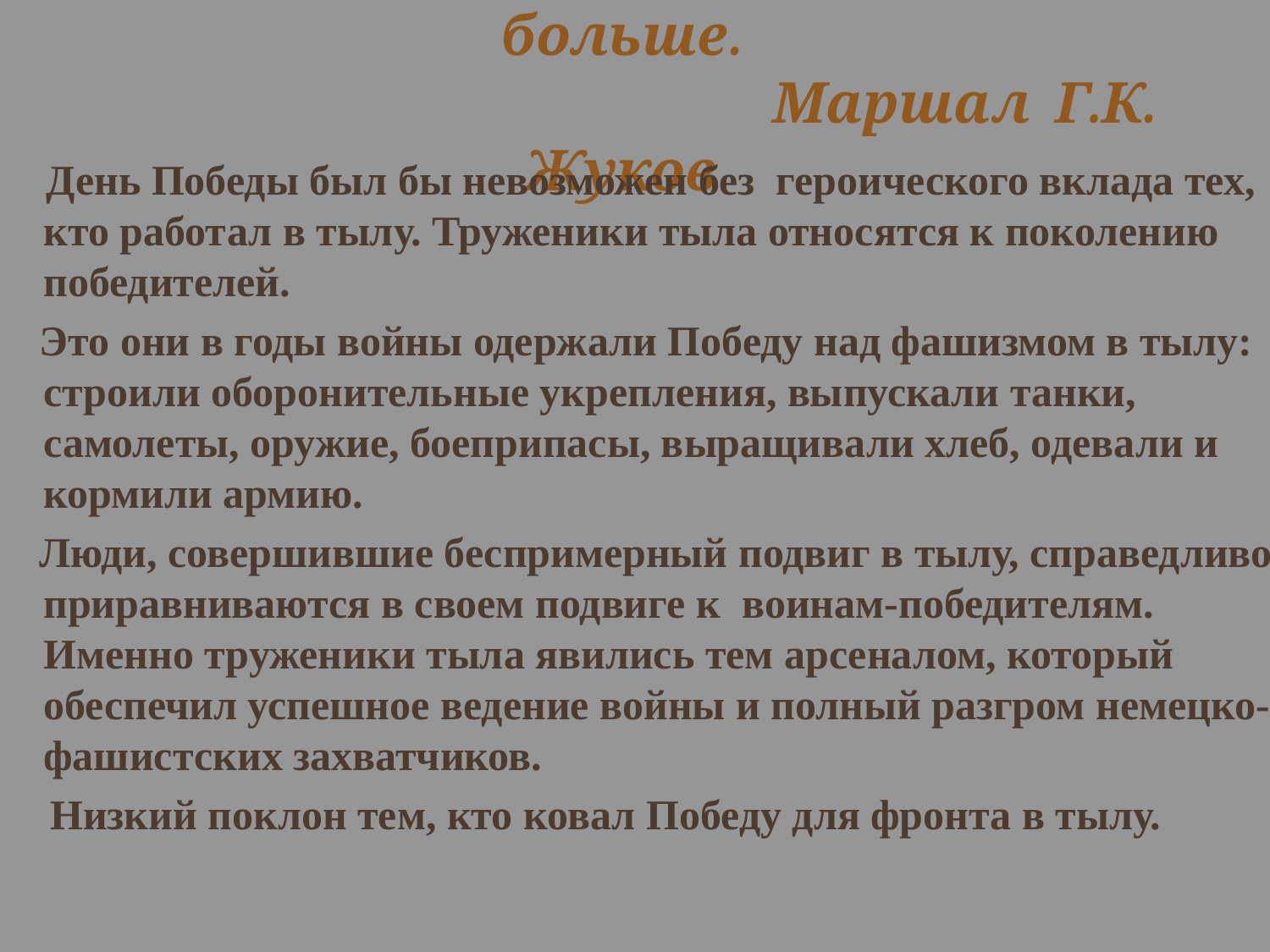

Тыл – это половина Победы, даже больше.
                                                       Маршал  Г.К. Жуков
     День Победы был бы невозможен без  героического вклада тех, кто работал в тылу. Труженики тыла относятся к поколению победителей.
     Это они в годы войны одержали Победу над фашизмом в тылу: строили оборонительные укрепления, выпускали танки, самолеты, оружие, боеприпасы, выращивали хлеб, одевали и кормили армию.
     Люди, совершившие беспримерный подвиг в тылу, справедливо приравниваются в своем подвиге к  воинам-победителям. Именно труженики тыла явились тем арсеналом, который обеспечил успешное ведение войны и полный разгром немецко-фашистских захватчиков.
      Низкий поклон тем, кто ковал Победу для фронта в тылу.